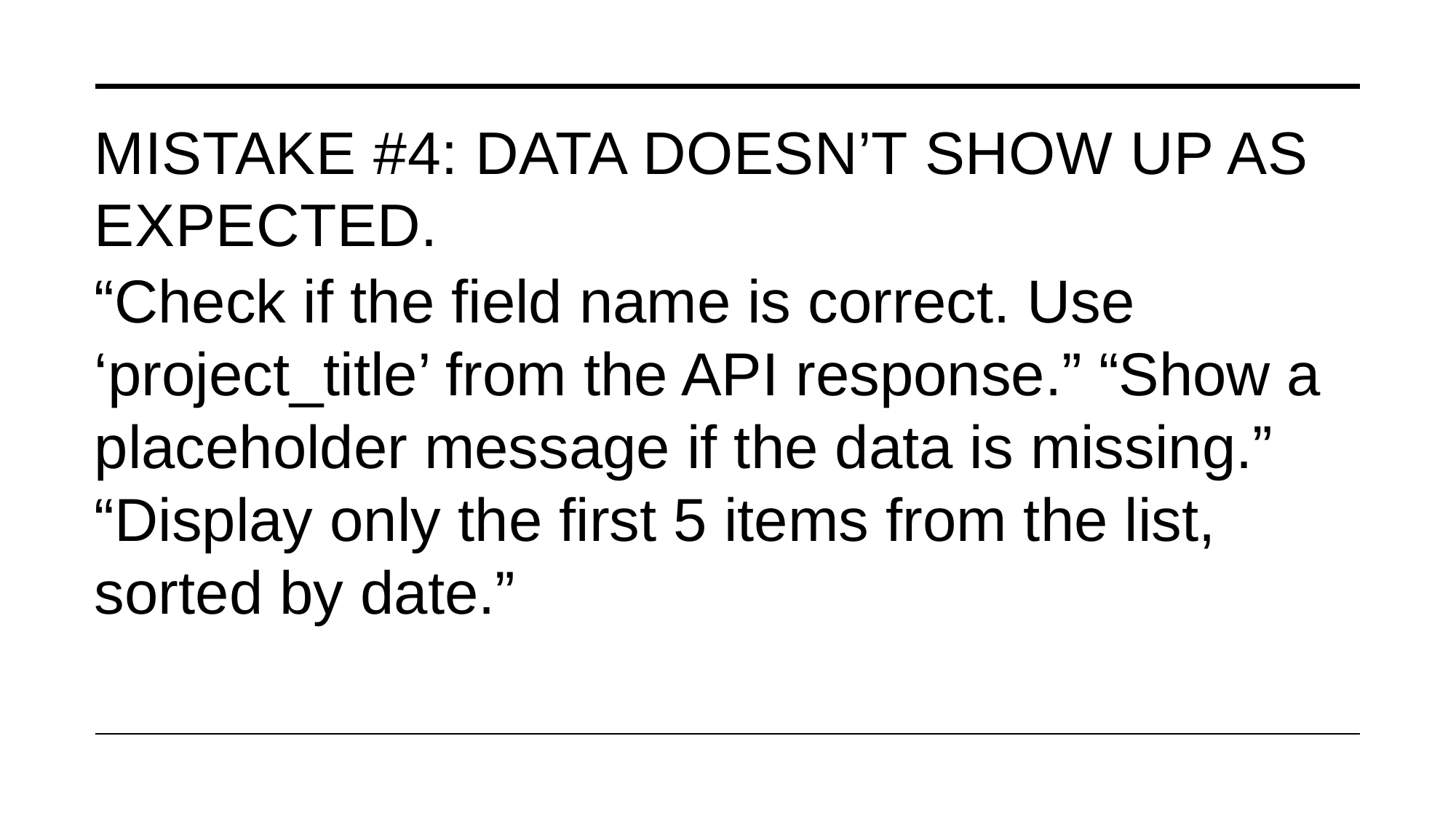

# Mistake #4: Data doesn’t show up as expected.
“Check if the field name is correct. Use ‘project_title’ from the API response.” “Show a placeholder message if the data is missing.” “Display only the first 5 items from the list, sorted by date.”